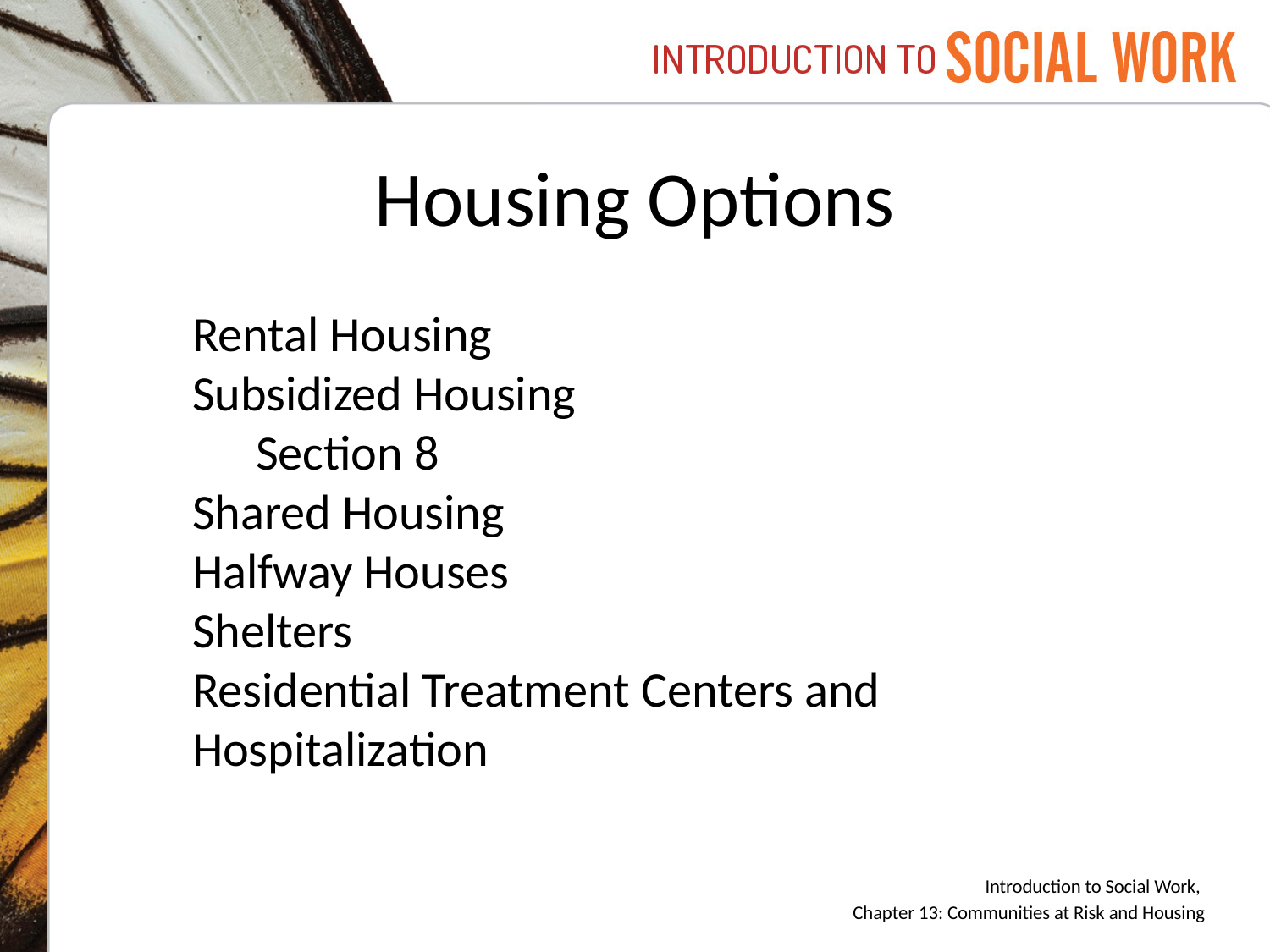

# Housing Options

Rental Housing
Subsidized Housing
Section 8
Shared Housing
Halfway Houses
Shelters
Residential Treatment Centers and Hospitalization
Introduction to Social Work,
Chapter 13: Communities at Risk and Housing